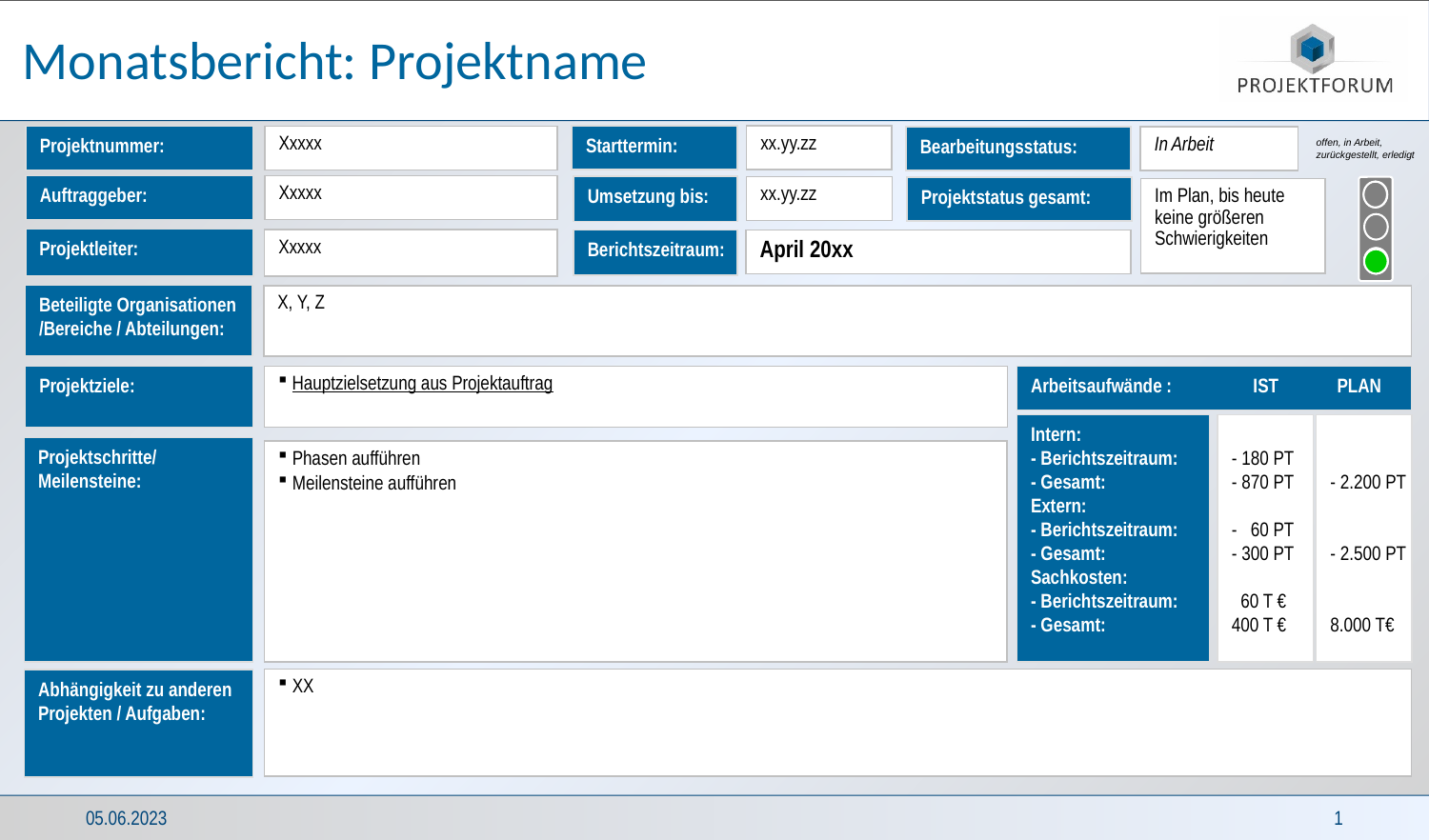

# Monatsbericht: Projektname
Starttermin:
Projektnummer:
xx.yy.zz
Xxxxx
Bearbeitungsstatus:
In Arbeit
offen, in Arbeit,
zurückgestellt, erledigt
Auftraggeber:
Xxxxx
Umsetzung bis:
xx.yy.zz

Projektstatus gesamt:
Im Plan, bis heute keine größeren Schwierigkeiten
Projektleiter:
Xxxxx
Berichtszeitraum:
April 20xx

Beteiligte Organisationen /Bereiche / Abteilungen:
X, Y, Z
Hauptzielsetzung aus Projektauftrag
Projektziele:
Arbeitsaufwände :                  IST             PLAN
Intern:
- Berichtszeitraum:
- Gesamt:
Extern:
- Berichtszeitraum:
- Gesamt:
Sachkosten:
- Berichtszeitraum:
- Gesamt:

- 180 PT
- 870 PT
-   60 PT
- 300 PT

  60 T €
400 T €

- 2.200 PT
- 2.500 PT

8.000 T€
Projektschritte/
Meilensteine:
Phasen aufführen
Meilensteine aufführen
XX
Abhängigkeit zu anderen
Projekten / Aufgaben:
05.06.2023
1